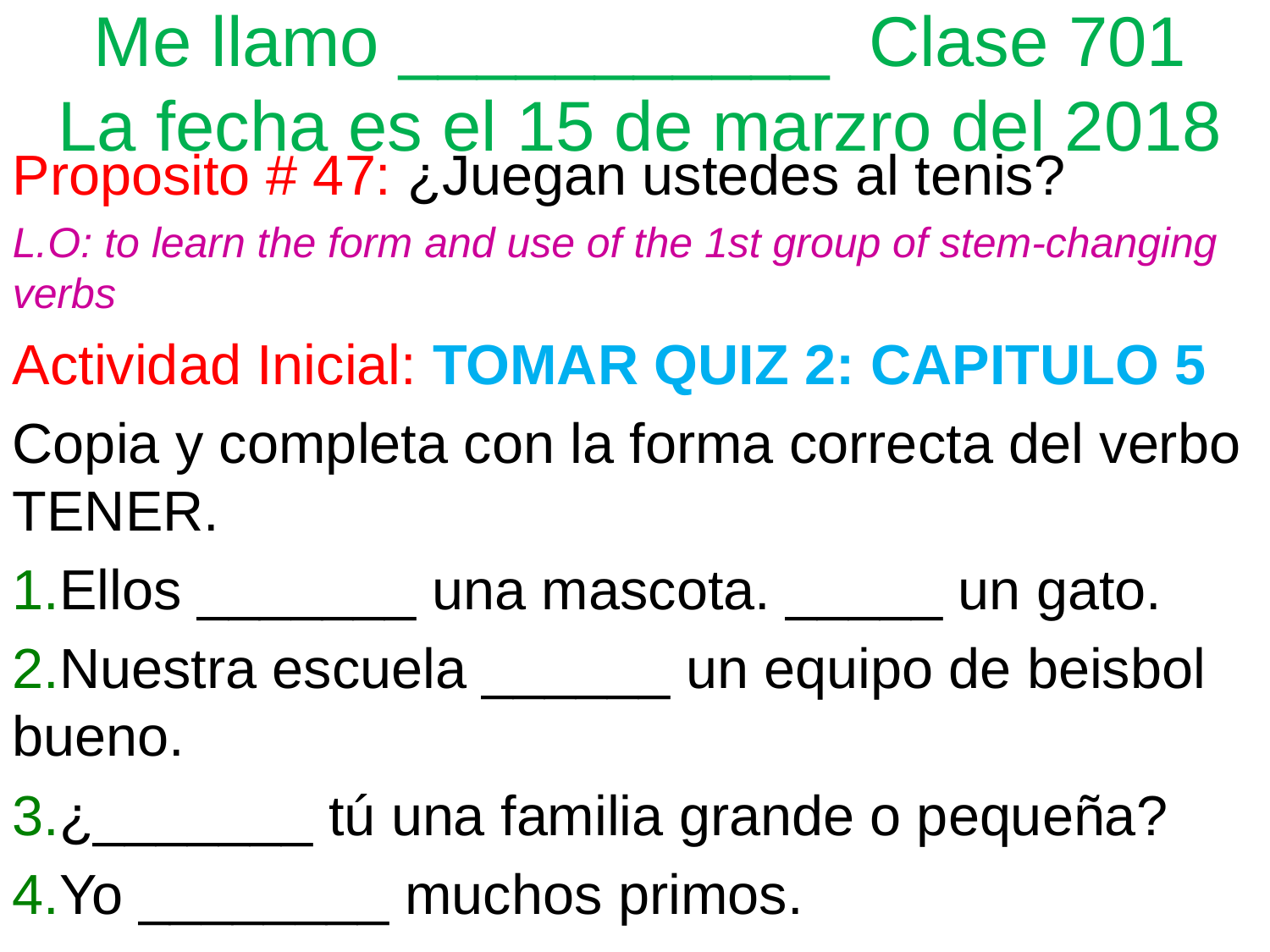

Me llamo ___________  Clase 701
La fecha es el 15 de marzro del 2018
Proposito # 47: ¿Juegan ustedes al tenis?
L.O: to learn the form and use of the 1st group of stem-changing verbs
Actividad Inicial: TOMAR QUIZ 2: CAPITULO 5
Copia y completa con la forma correcta del verbo TENER.
Ellos _______ una mascota. _____ un gato.
Nuestra escuela ______ un equipo de beisbol bueno.
¿_______ tú una familia grande o pequeña?
Yo ________ muchos primos.